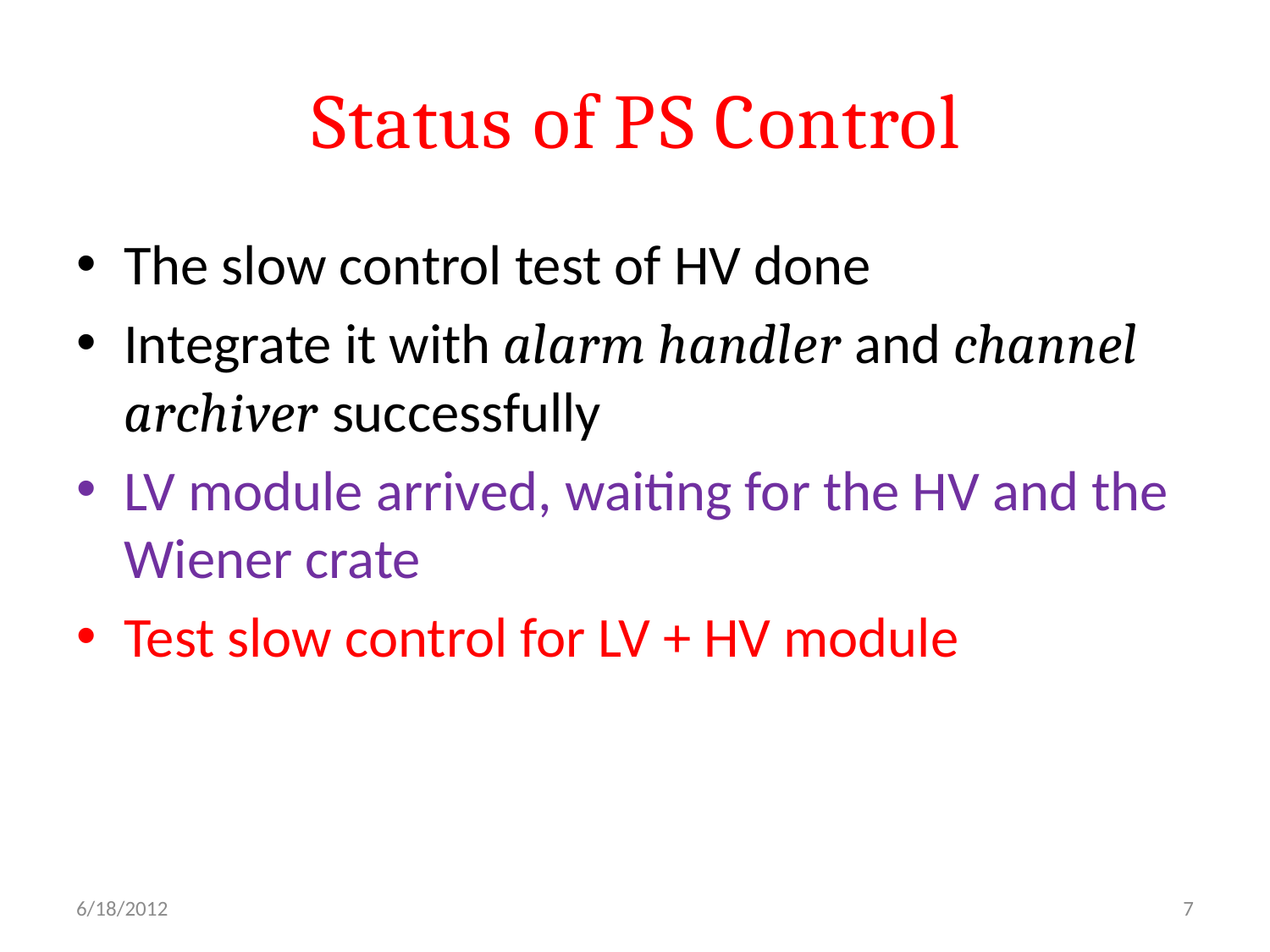

# Status of PS Control
The slow control test of HV done
Integrate it with alarm handler and channel archiver successfully
LV module arrived, waiting for the HV and the Wiener crate
Test slow control for LV + HV module

6/18/2012
7